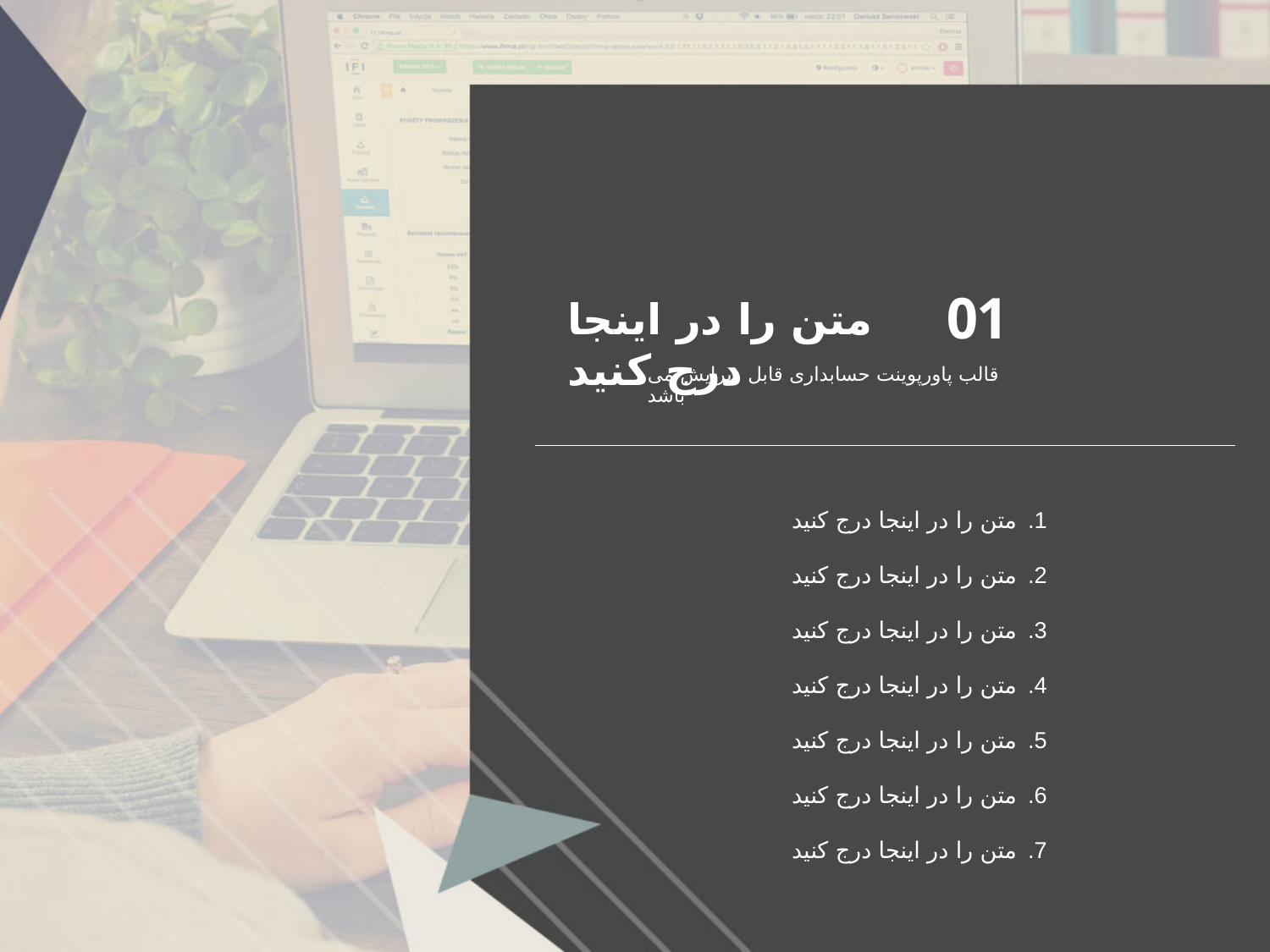

01
متن را در اینجا درج کنید
قالب پاورپوینت حسابداری قابل ویرایش می باشد
متن را در اینجا درج کنید
متن را در اینجا درج کنید
متن را در اینجا درج کنید
متن را در اینجا درج کنید
متن را در اینجا درج کنید
متن را در اینجا درج کنید
متن را در اینجا درج کنید